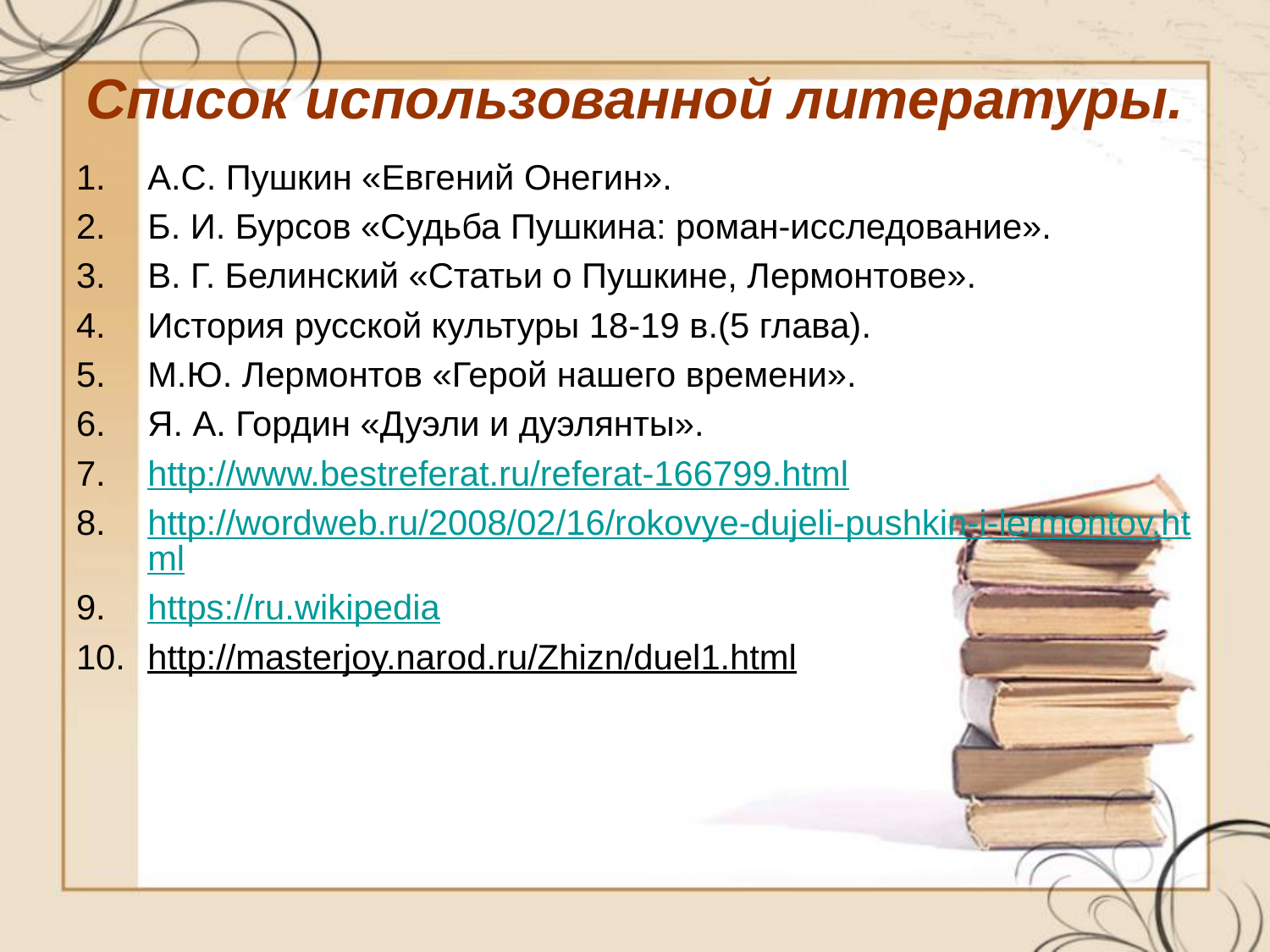

# Список использованной литературы.
А.С. Пушкин «Евгений Онегин».
Б. И. Бурсов «Судьба Пушкина: роман-исследование».
В. Г. Белинский «Статьи о Пушкине, Лермонтове».
История русской культуры 18-19 в.(5 глава).
М.Ю. Лермонтов «Герой нашего времени».
Я. А. Гордин «Дуэли и дуэлянты».
http://www.bestreferat.ru/referat-166799.html
http://wordweb.ru/2008/02/16/rokovye-dujeli-pushkin-i-lermontov.html
https://ru.wikipedia
http://masterjoy.narod.ru/Zhizn/duel1.html